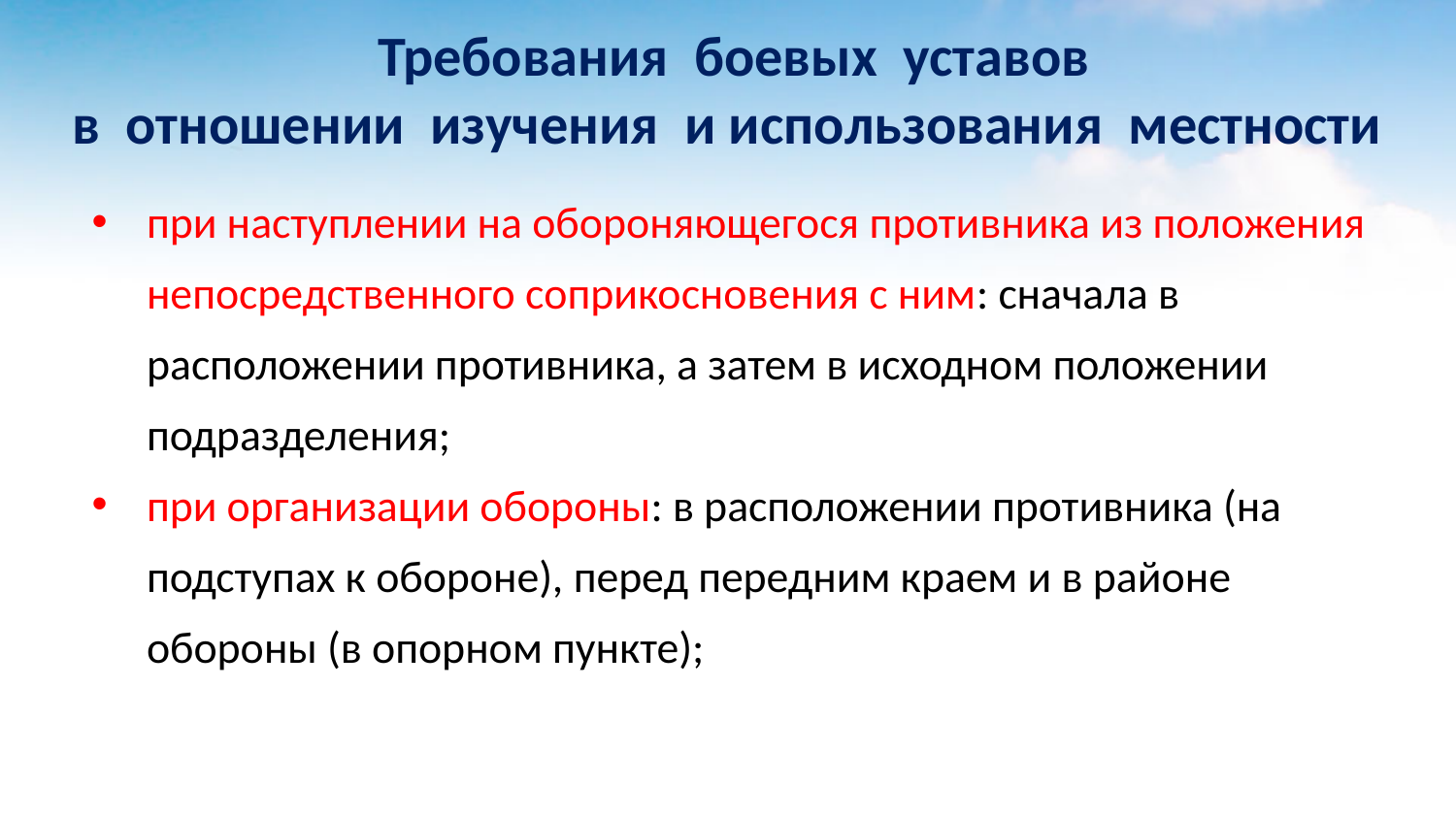

# Требования  боевых  уставов в  отношении  изучения  и использования  местности
при наступлении на обороняющегося противника из положения непосредственного соприкосновения с ним: сначала в расположении противника, а затем в исходном положении подразделения;
при организации обороны: в расположении противника (на подступах к обороне), перед передним краем и в районе обороны (в опорном пункте);